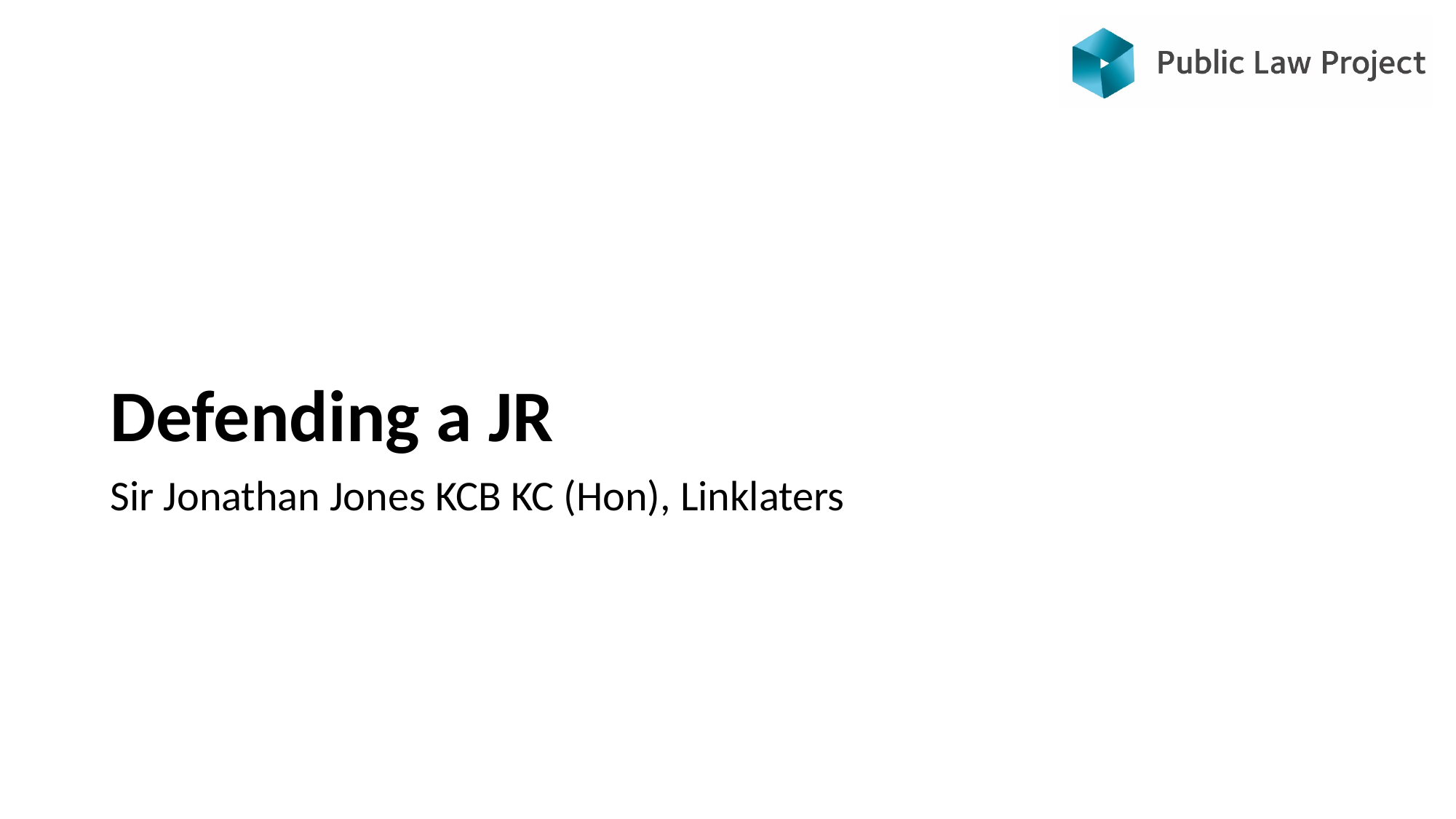

# Defending a JR
Sir Jonathan Jones KCB KC (Hon), Linklaters